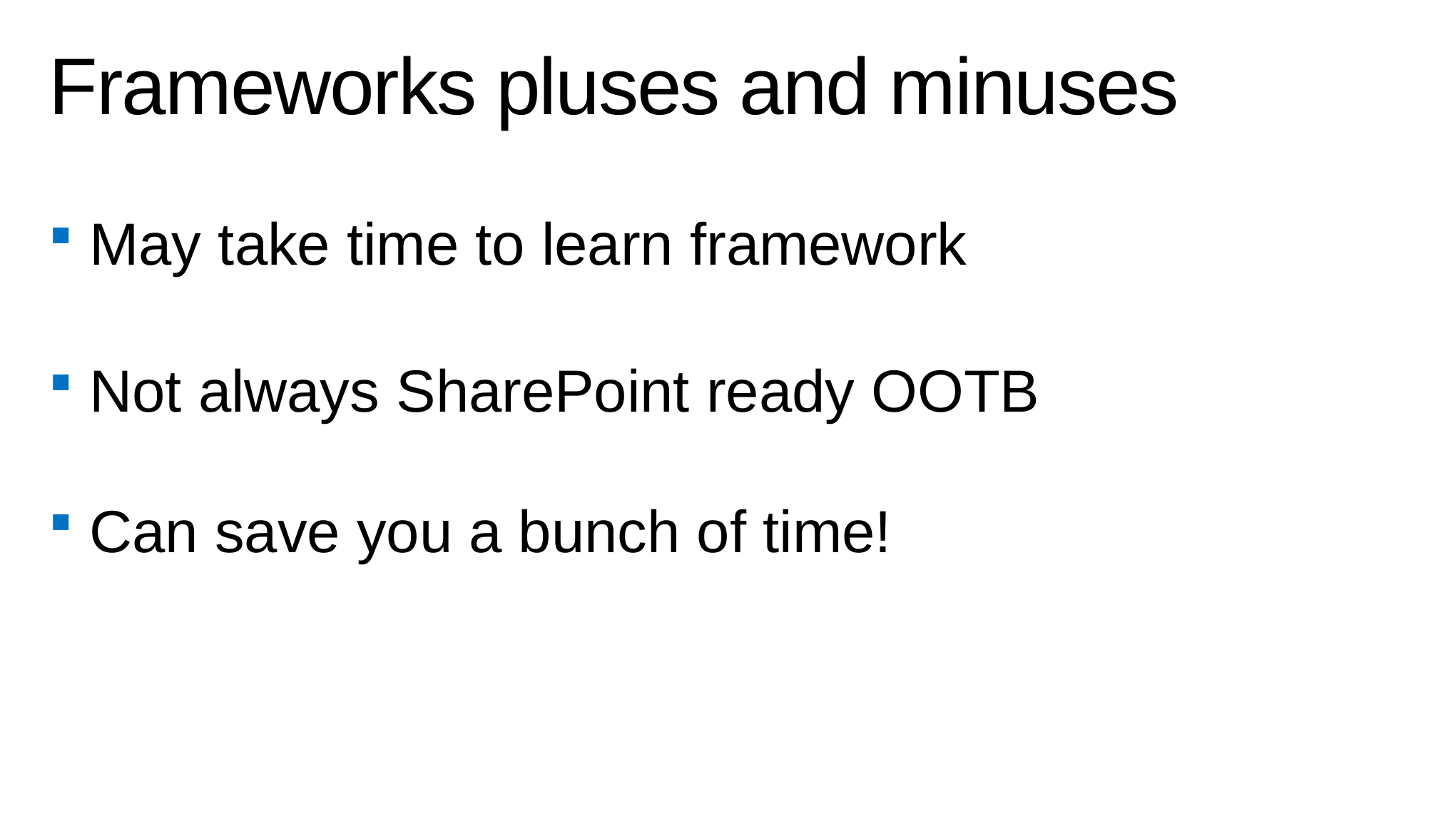

# Frameworks pluses and minuses
May take time to learn framework
Not always SharePoint ready OOTB
Can save you a bunch of time!